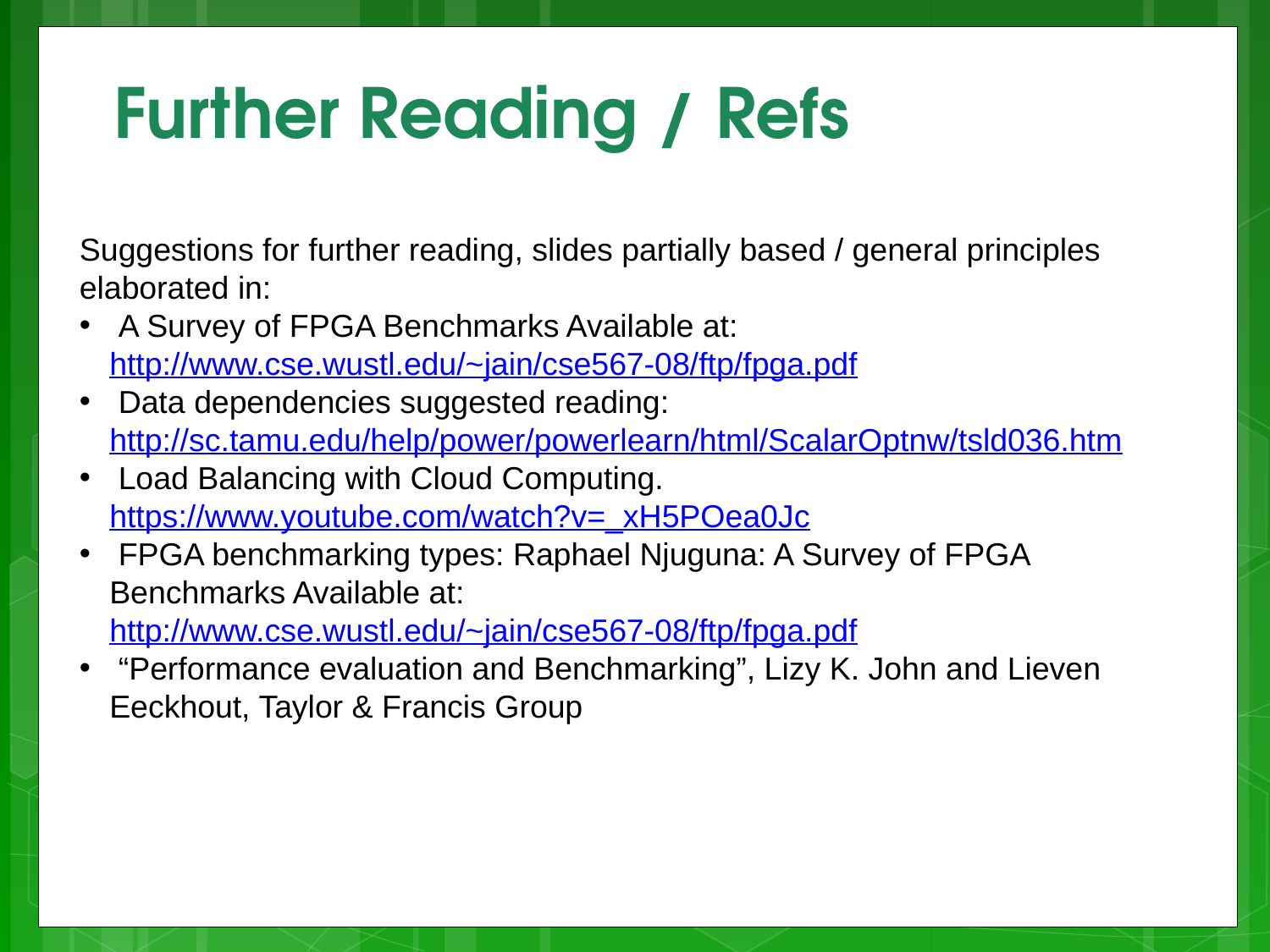

# Further Reading / Refs
Suggestions for further reading, slides partially based / general principles elaborated in:
 A Survey of FPGA Benchmarks Available at: http://www.cse.wustl.edu/~jain/cse567-08/ftp/fpga.pdf
 Data dependencies suggested reading: http://sc.tamu.edu/help/power/powerlearn/html/ScalarOptnw/tsld036.htm
 Load Balancing with Cloud Computing. https://www.youtube.com/watch?v=_xH5POea0Jc
 FPGA benchmarking types: Raphael Njuguna: A Survey of FPGA Benchmarks Available at: http://www.cse.wustl.edu/~jain/cse567-08/ftp/fpga.pdf
 “Performance evaluation and Benchmarking”, Lizy K. John and Lieven Eeckhout, Taylor & Francis Group